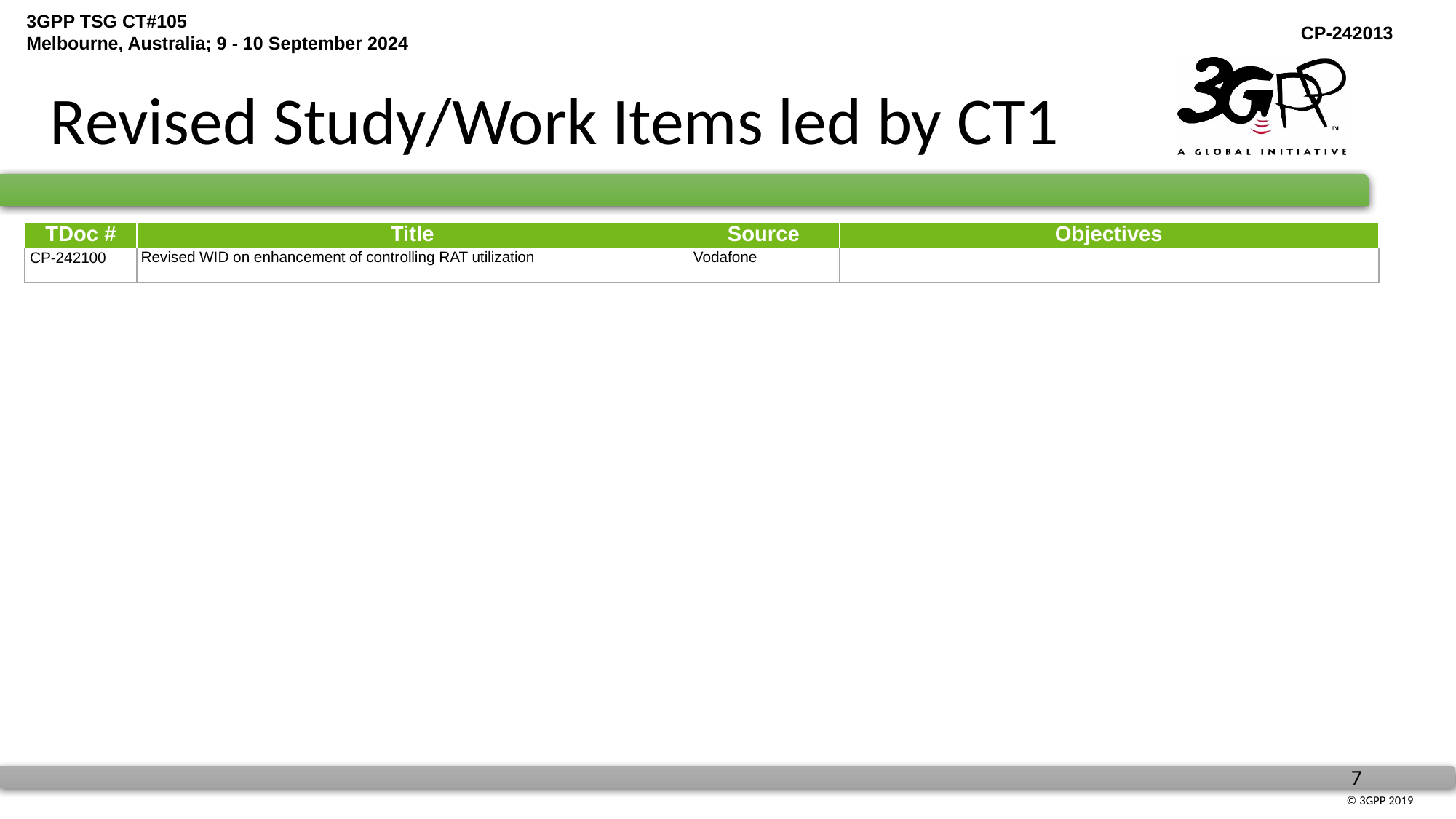

# Revised Study/Work Items led by CT1
| TDoc # | Title | Source | Objectives |
| --- | --- | --- | --- |
| CP-242100 | Revised WID on enhancement of controlling RAT utilization | Vodafone |  |